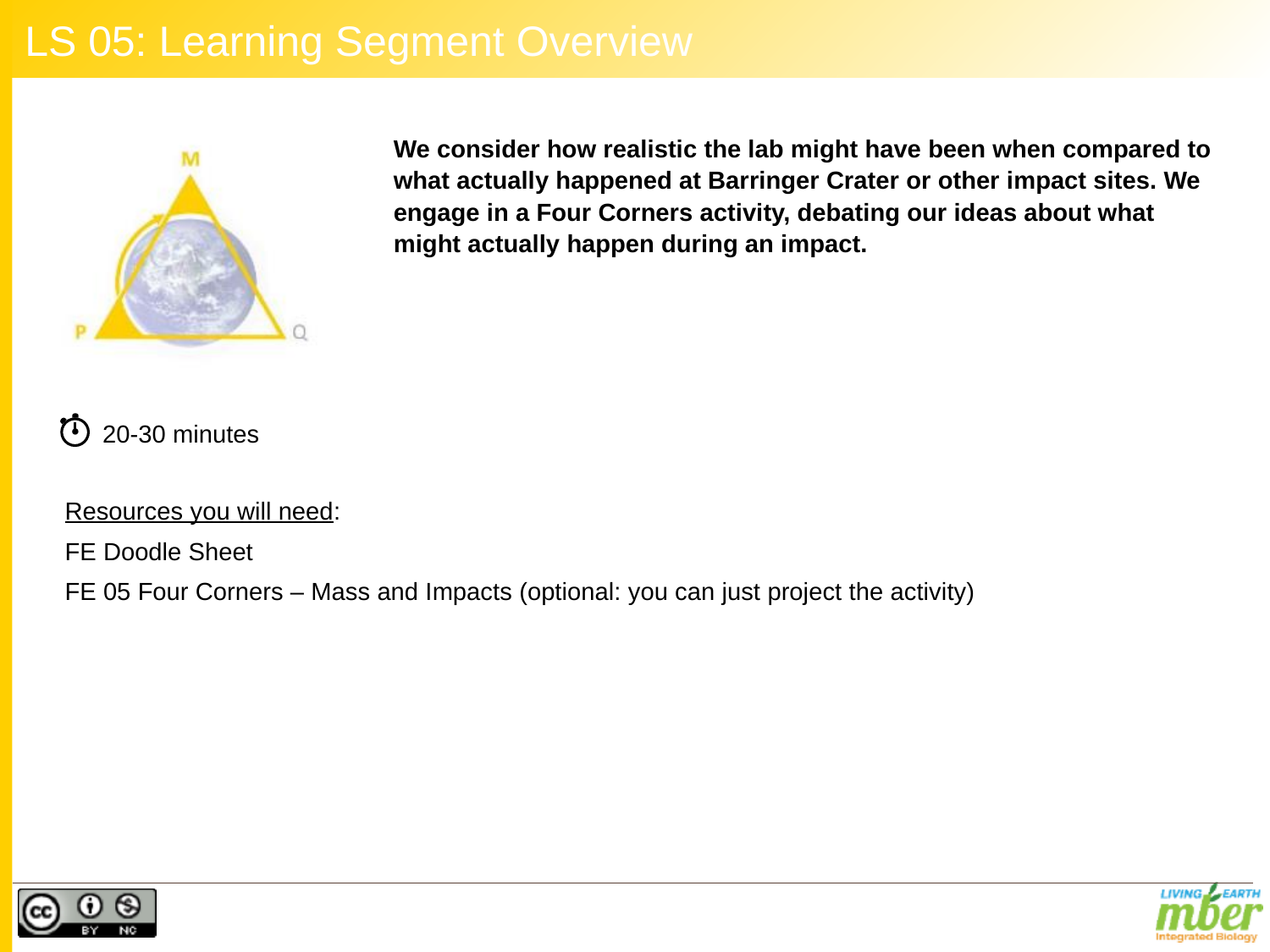

# LS 05: Learning Segment Overview
We consider how realistic the lab might have been when compared to what actually happened at Barringer Crater or other impact sites. We engage in a Four Corners activity, debating our ideas about what might actually happen during an impact.

20-30 minutes
Resources you will need:
FE Doodle Sheet
FE 05 Four Corners – Mass and Impacts (optional: you can just project the activity)